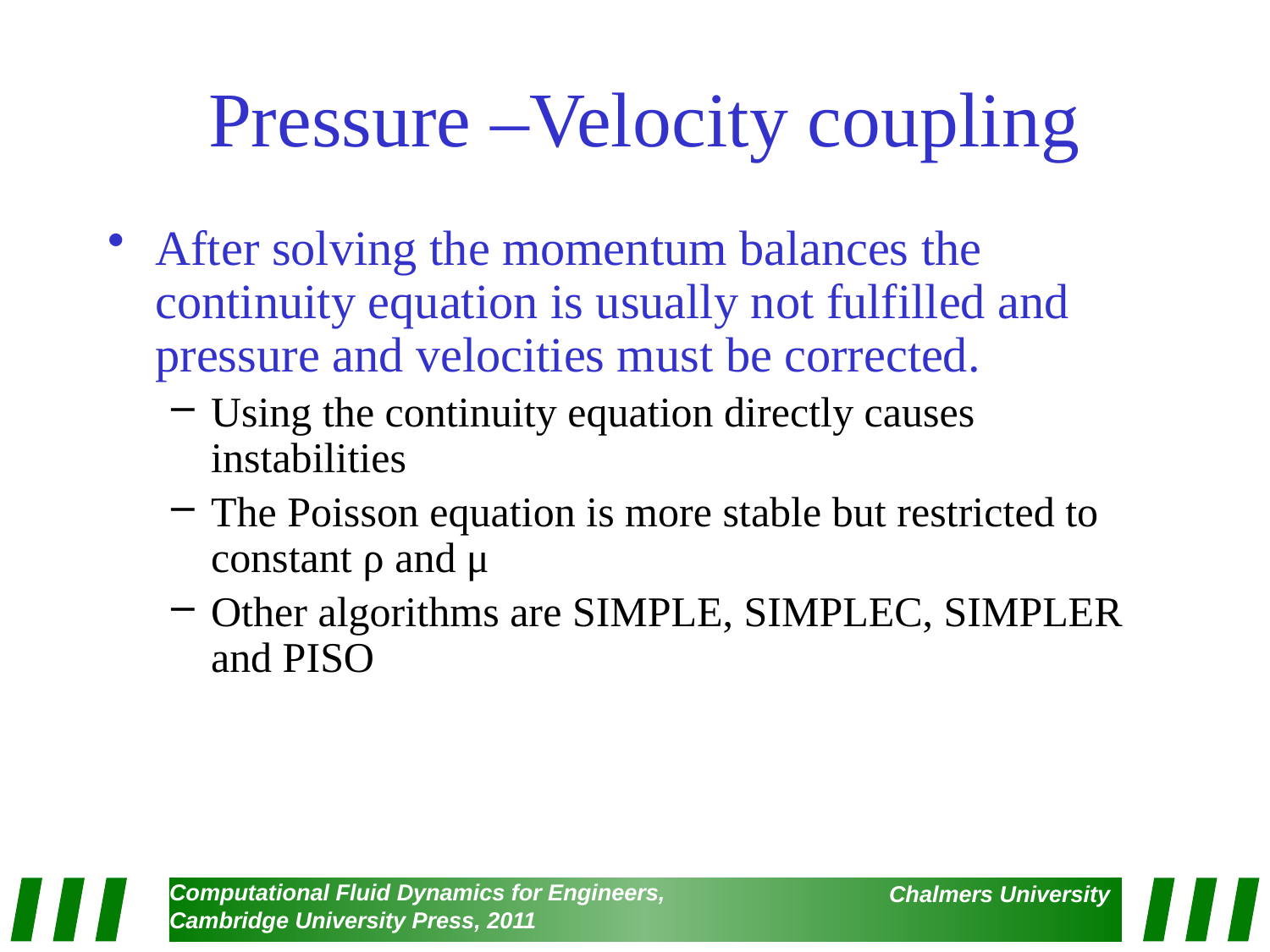

# Pressure –Velocity coupling
After solving the momentum balances the continuity equation is usually not fulfilled and pressure and velocities must be corrected.
Using the continuity equation directly causes instabilities
The Poisson equation is more stable but restricted to constant ρ and μ
Other algorithms are SIMPLE, SIMPLEC, SIMPLER and PISO